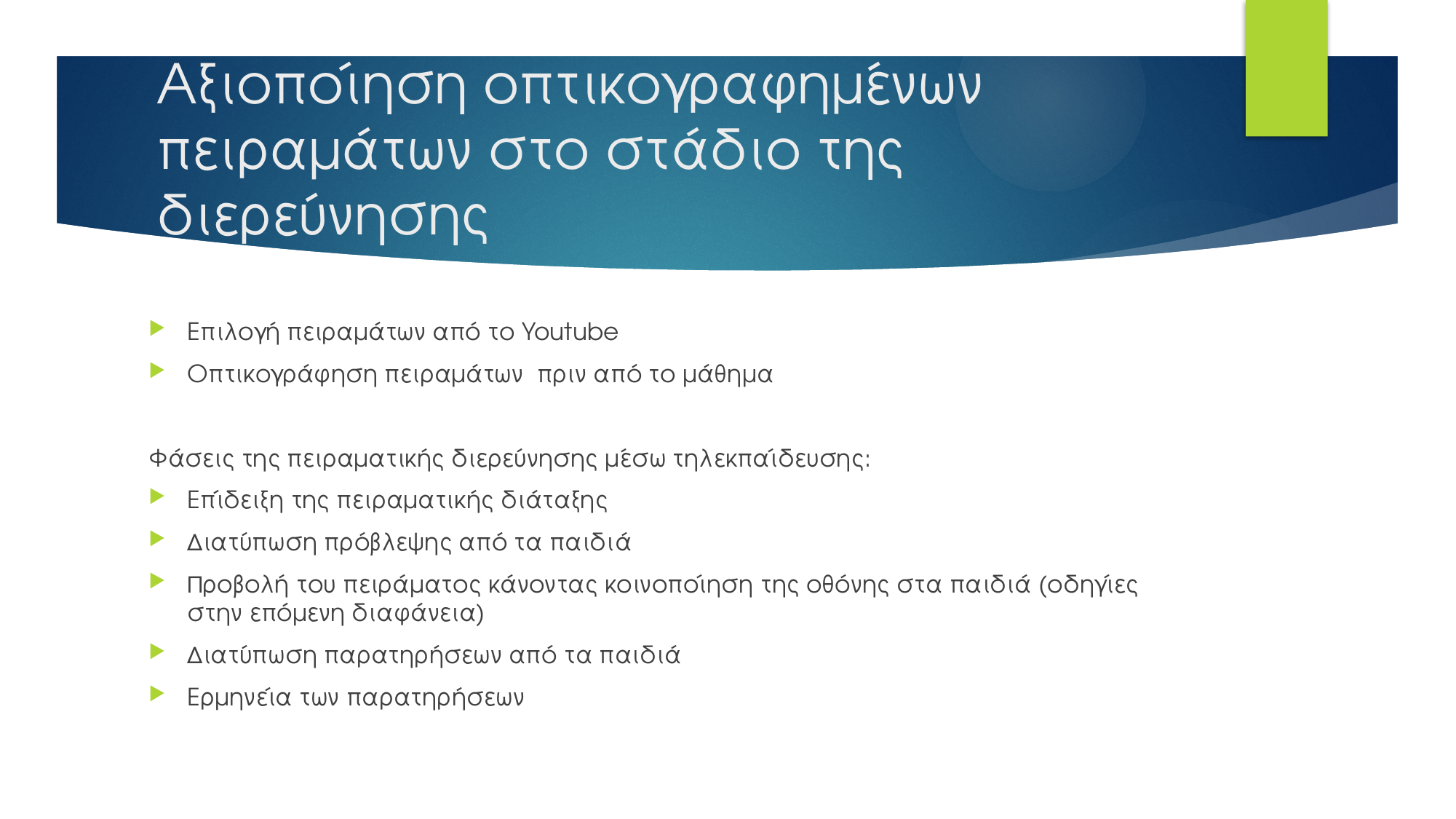

# Αξιοποίηση οπτικογραφημένων πειραμάτων στο στάδιο της διερεύνησης
Επιλογή πειραμάτων από το Youtube
Οπτικογράφηση πειραμάτων  πριν από το μάθημα

Φάσεις της πειραματικής διερεύνησης μέσω τηλεκπαίδευσης:
Επίδειξη της πειραματικής διάταξης
Διατύπωση πρόβλεψης από τα παιδιά
Προβολή του πειράματος κάνοντας κοινοποίηση της οθόνης στα παιδιά (οδηγίες στην επόμενη διαφάνεια)
Διατύπωση παρατηρήσεων από τα παιδιά
Ερμηνεία των παρατηρήσεων